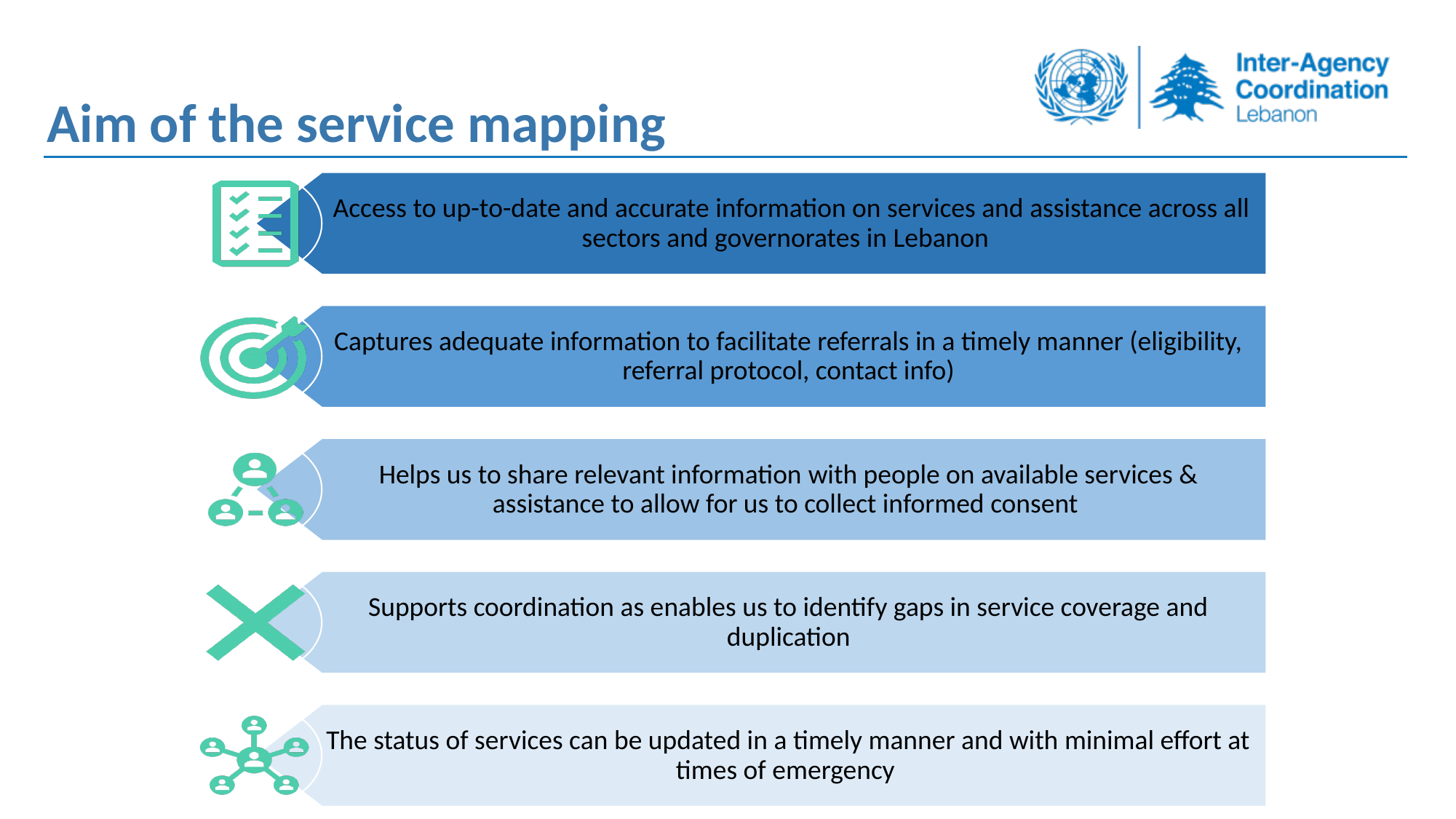

Aim of the service mapping
 Access to up-to-date and accurate information on services and assistance across all sectors and governorates in Lebanon

Captures adequate information to facilitate referrals in a timely manner (eligibility, referral protocol, contact info)
Helps us to share relevant information with people on available services & assistance to allow for us to collect informed consent

Supports coordination as enables us to identify gaps in service coverage and duplication

The status of services can be updated in a timely manner and with minimal effort at times of emergency